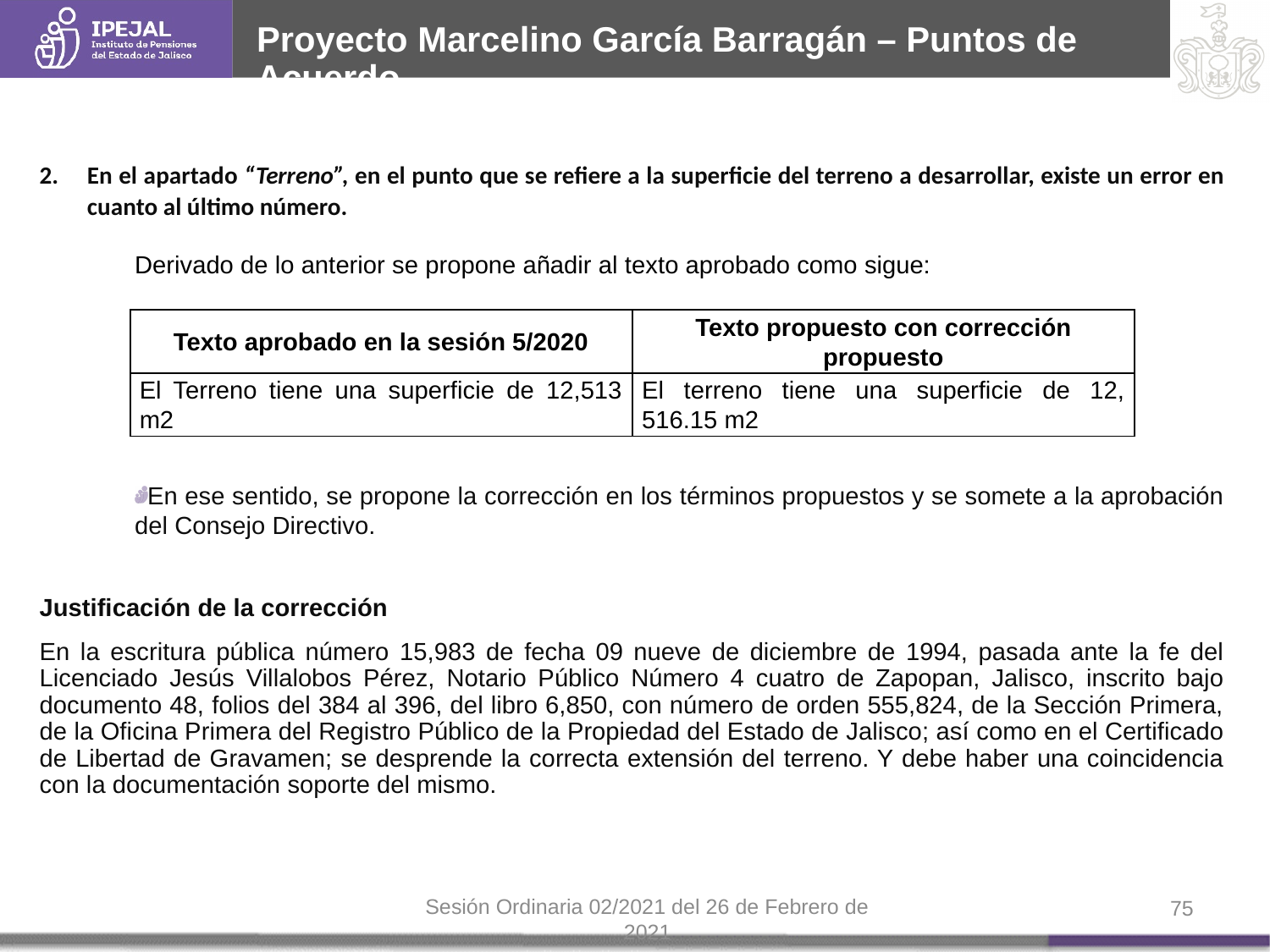

Proyecto Marcelino García Barragán – Puntos de Acuerdo
En el apartado “Terreno”, en el punto que se refiere a la superficie del terreno a desarrollar, existe un error en cuanto al último número.
Derivado de lo anterior se propone añadir al texto aprobado como sigue:

En ese sentido, se propone la corrección en los términos propuestos y se somete a la aprobación del Consejo Directivo.

Justificación de la corrección
En la escritura pública número 15,983 de fecha 09 nueve de diciembre de 1994, pasada ante la fe del Licenciado Jesús Villalobos Pérez, Notario Público Número 4 cuatro de Zapopan, Jalisco, inscrito bajo documento 48, folios del 384 al 396, del libro 6,850, con número de orden 555,824, de la Sección Primera, de la Oficina Primera del Registro Público de la Propiedad del Estado de Jalisco; así como en el Certificado de Libertad de Gravamen; se desprende la correcta extensión del terreno. Y debe haber una coincidencia con la documentación soporte del mismo.
| Texto aprobado en la sesión 5/2020 | Texto propuesto con corrección propuesto |
| --- | --- |
| El Terreno tiene una superficie de 12,513 m2 | El terreno tiene una superficie de 12, 516.15 m2 |
75
Sesión Ordinaria 02/2021 del 26 de Febrero de 2021